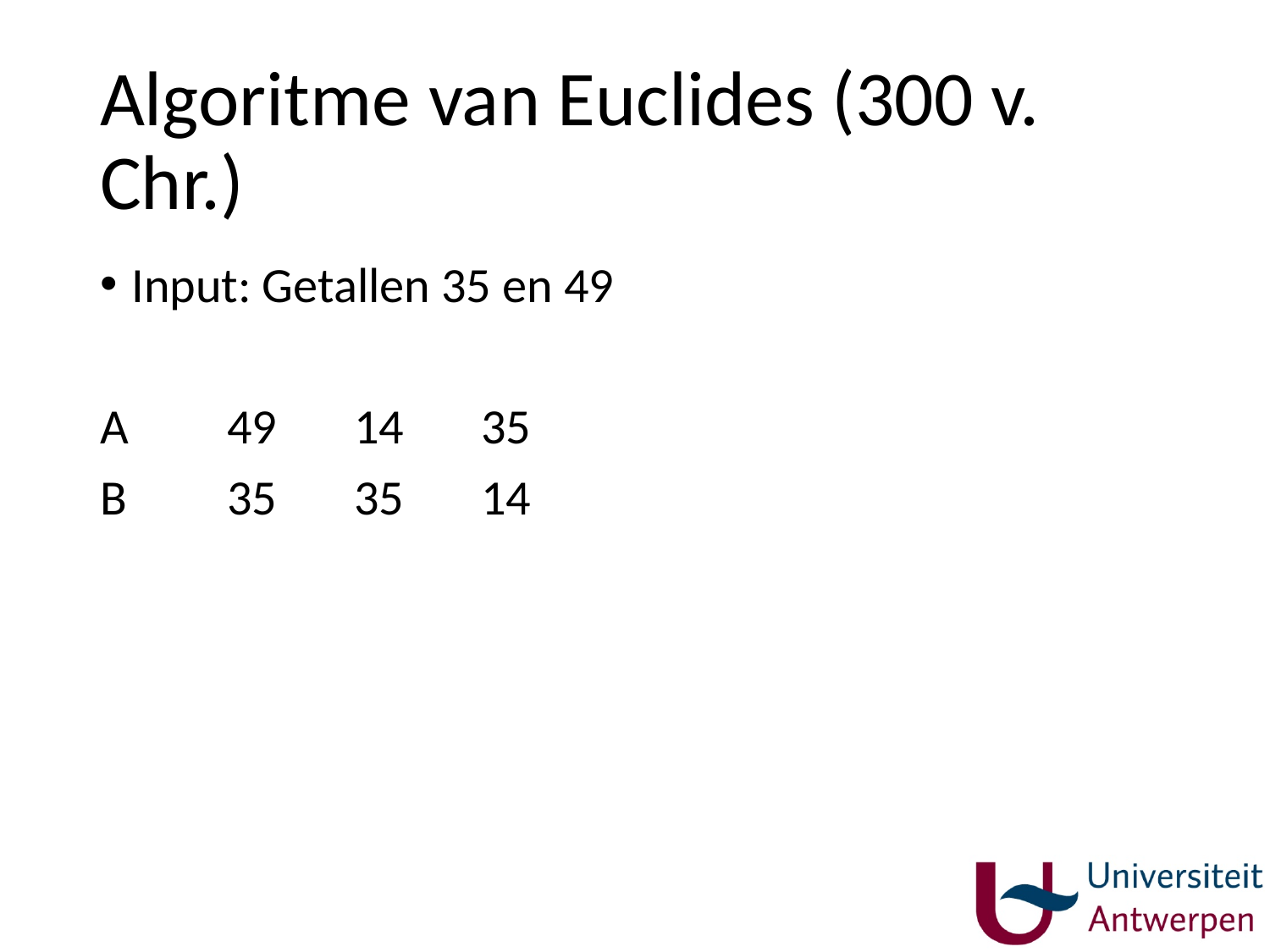

# Algoritme van Euclides (300 v. Chr.)
Input: Getallen 35 en 49

A	49	14	35
B	35	35	14